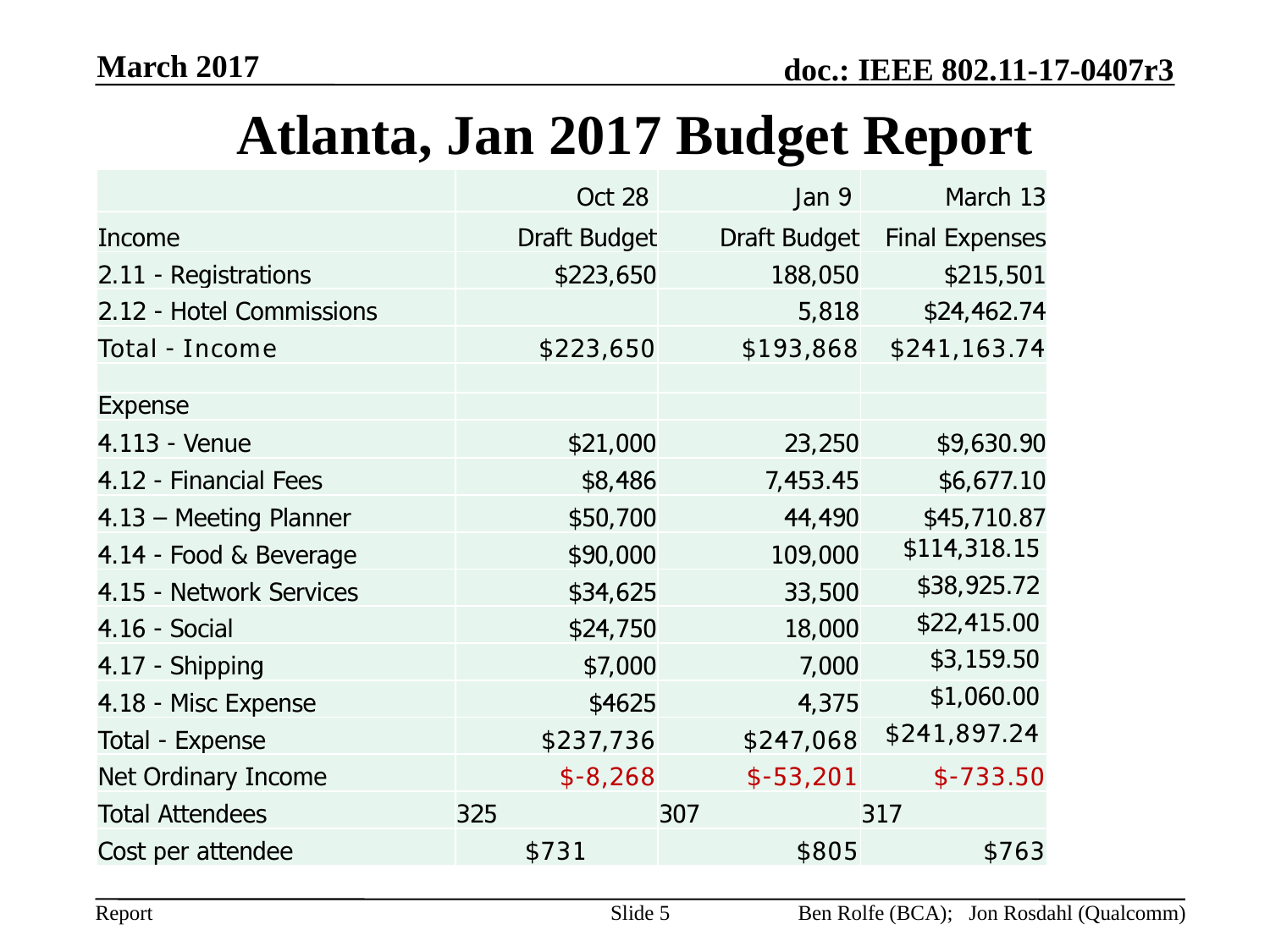

March 2017
# Atlanta, Jan 2017 Budget Report
|  | Oct 28 | Jan 9 | March 13 |
| --- | --- | --- | --- |
| Income | Draft Budget | Draft Budget | Final Expenses |
| 2.11 - Registrations | $223,650 | 188,050 | $215,501 |
| 2.12 - Hotel Commissions |  | 5,818 | $24,462.74 |
| Total - Income | $223,650 | $193,868 | $241,163.74 |
|  |  |  |  |
| Expense |  |  |  |
| 4.113 - Venue | $21,000 | 23,250 | $9,630.90 |
| 4.12 - Financial Fees | $8,486 | 7,453.45 | $6,677.10 |
| 4.13 – Meeting Planner | $50,700 | 44,490 | $45,710.87 |
| 4.14 - Food & Beverage | $90,000 | 109,000 | $114,318.15 |
| 4.15 - Network Services | $34,625 | 33,500 | $38,925.72 |
| 4.16 - Social | $24,750 | 18,000 | $22,415.00 |
| 4.17 - Shipping | $7,000 | 7,000 | $3,159.50 |
| 4.18 - Misc Expense | $4625 | 4,375 | $1,060.00 |
| Total - Expense | $237,736 | $247,068 | $241,897.24 |
| Net Ordinary Income | $-8,268 | $-53,201 | $-733.50 |
| Total Attendees | 325 | 307 | 317 |
| Cost per attendee | $731 | $805 | $763 |
Slide 5
Ben Rolfe (BCA);   Jon Rosdahl (Qualcomm)